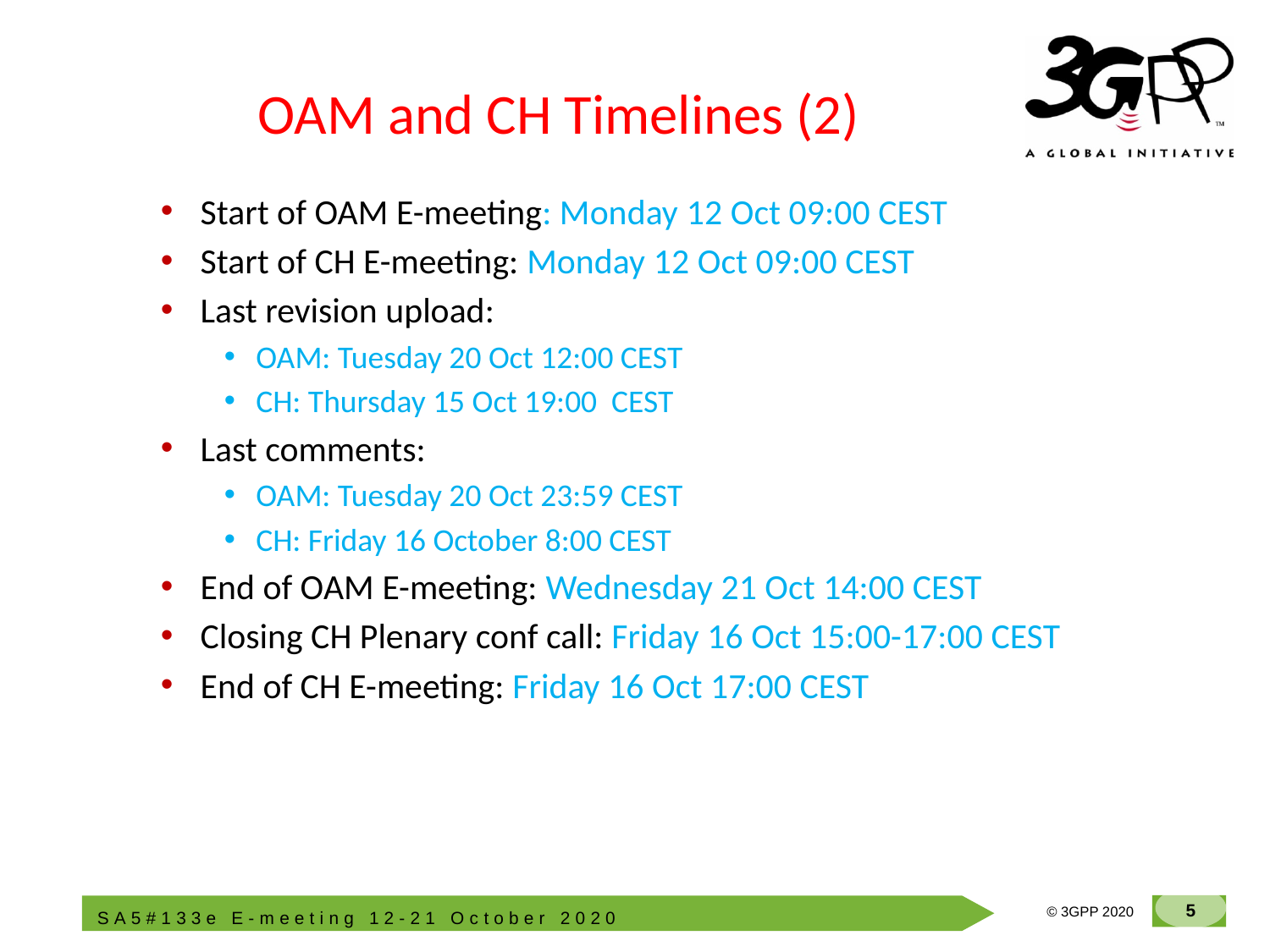

# OAM and CH Timelines (2)
Start of OAM E-meeting: Monday 12 Oct 09:00 CEST
Start of CH E-meeting: Monday 12 Oct 09:00 CEST
Last revision upload:
OAM: Tuesday 20 Oct 12:00 CEST
CH: Thursday 15 Oct 19:00  CEST
Last comments:
OAM: Tuesday 20 Oct 23:59 CEST
CH: Friday 16 October 8:00 CEST
End of OAM E-meeting: Wednesday 21 Oct 14:00 CEST
Closing CH Plenary conf call: Friday 16 Oct 15:00-17:00 CEST
End of CH E-meeting: Friday 16 Oct 17:00 CEST